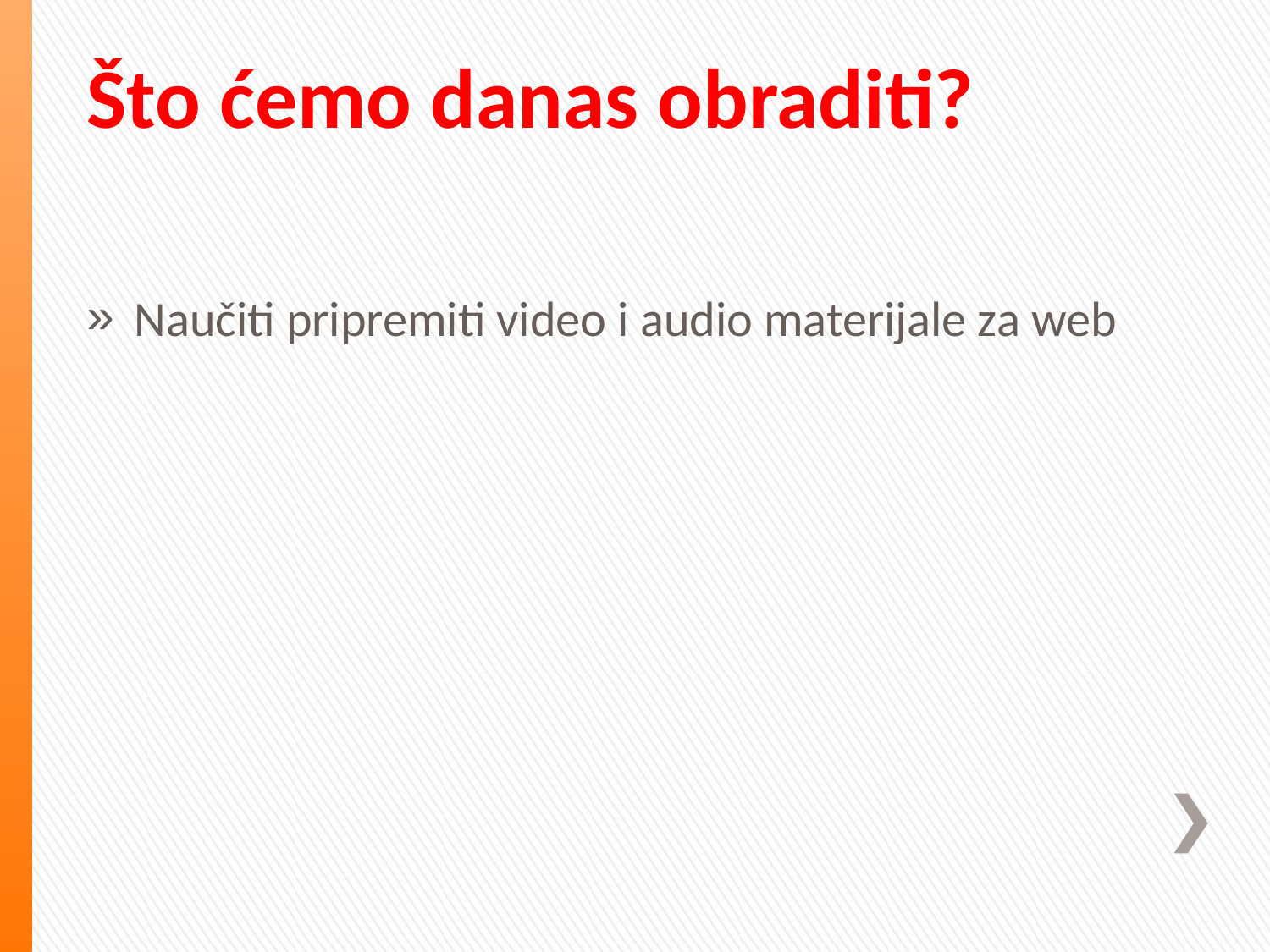

Što ćemo danas obraditi?

Naučiti pripremiti video i audio materijale za web